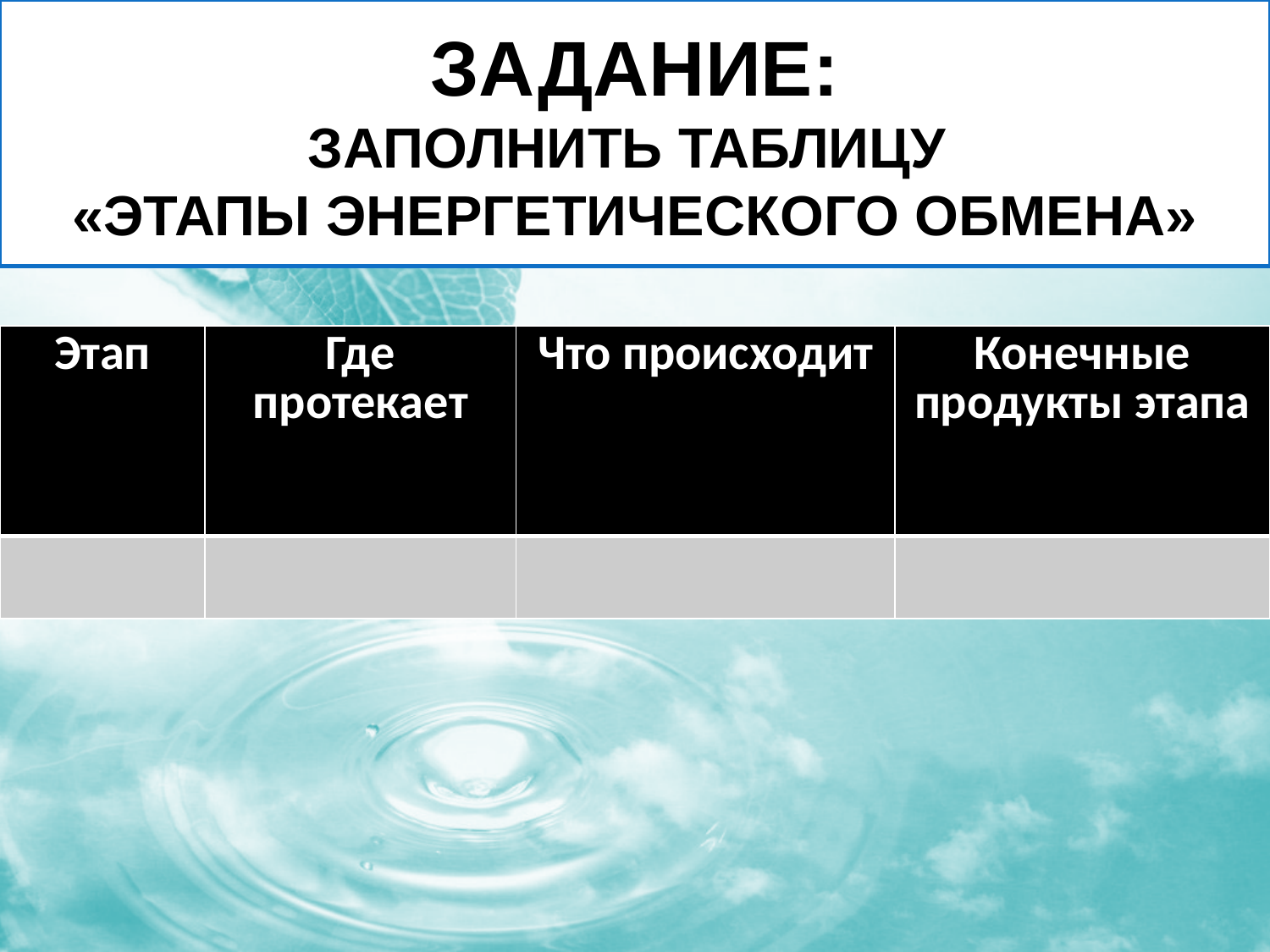

# Задание: заполнить таблицу «этапы энергетического обмена»
| Этап | Где протекает | Что происходит | Конечные продукты этапа |
| --- | --- | --- | --- |
|  |  |  |  |